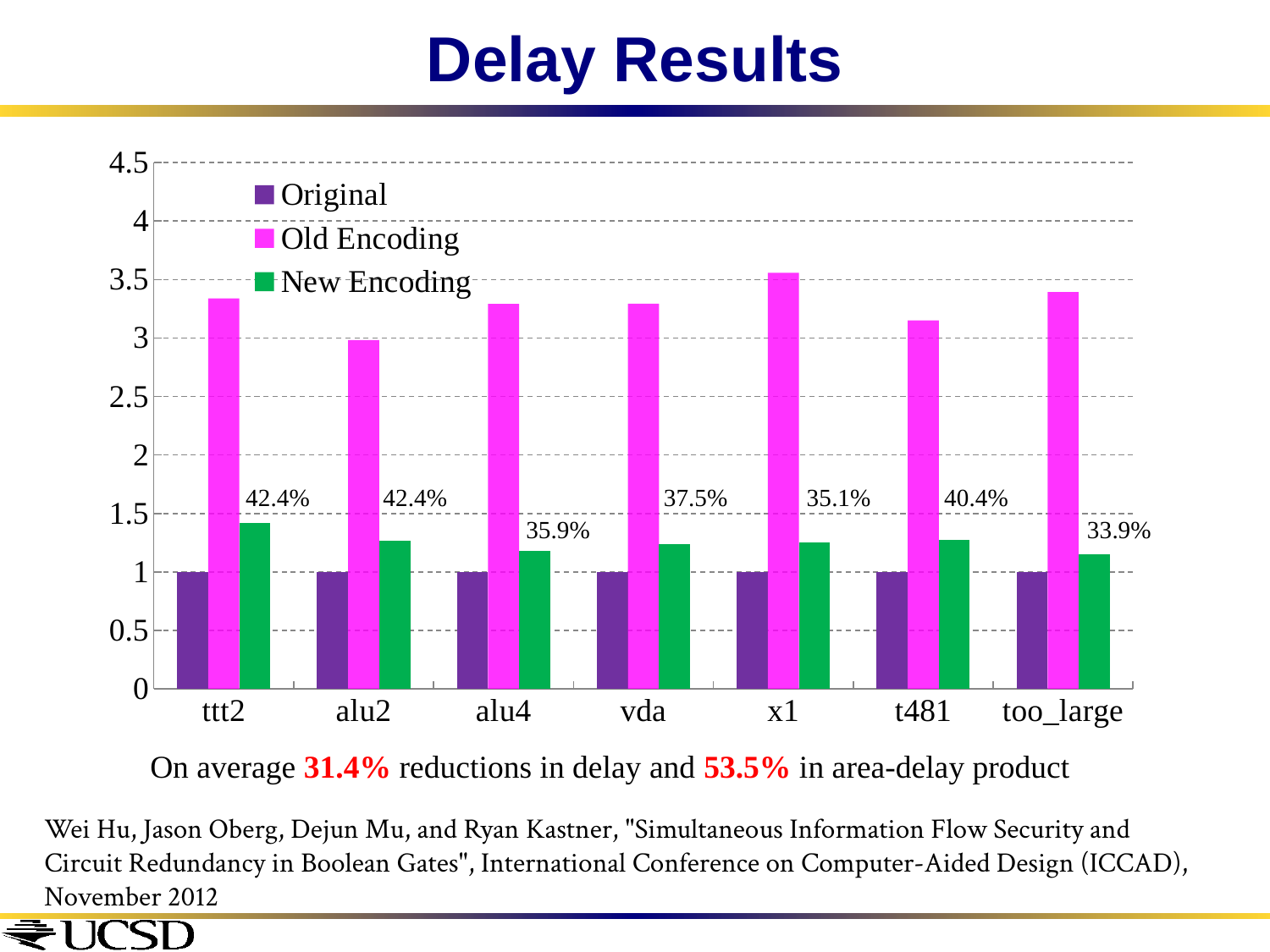

# Delay Results

### Chart

| Category | Original | Old Encoding | New Encoding |
|---|---|---|---|
| ttt2 | 1.0 | 3.338461538461538 | 1.415384615384605 |
| alu2 | 1.0 | 2.981818181818172 | 1.263636363636364 |
| alu4 | 1.0 | 3.291666666666666 | 1.180555555555561 |
| vda | 1.0 | 3.29245283018866 | 1.235849056603774 |
| x1 | 1.0 | 3.557692307692318 | 1.25 |
| t481 | 1.0 | 3.15 | 1.271428571428572 |
| too_large | 1.0 | 3.392473118279557 | 1.150537634408607 |
42.4%
42.4%
37.5%
35.1%
40.4%
35.9%
33.9%
On average 31.4% reductions in delay and 53.5% in area-delay product
Wei Hu, Jason Oberg, Dejun Mu, and Ryan Kastner, "Simultaneous Information Flow Security and Circuit Redundancy in Boolean Gates", International Conference on Computer-Aided Design (ICCAD), November 2012